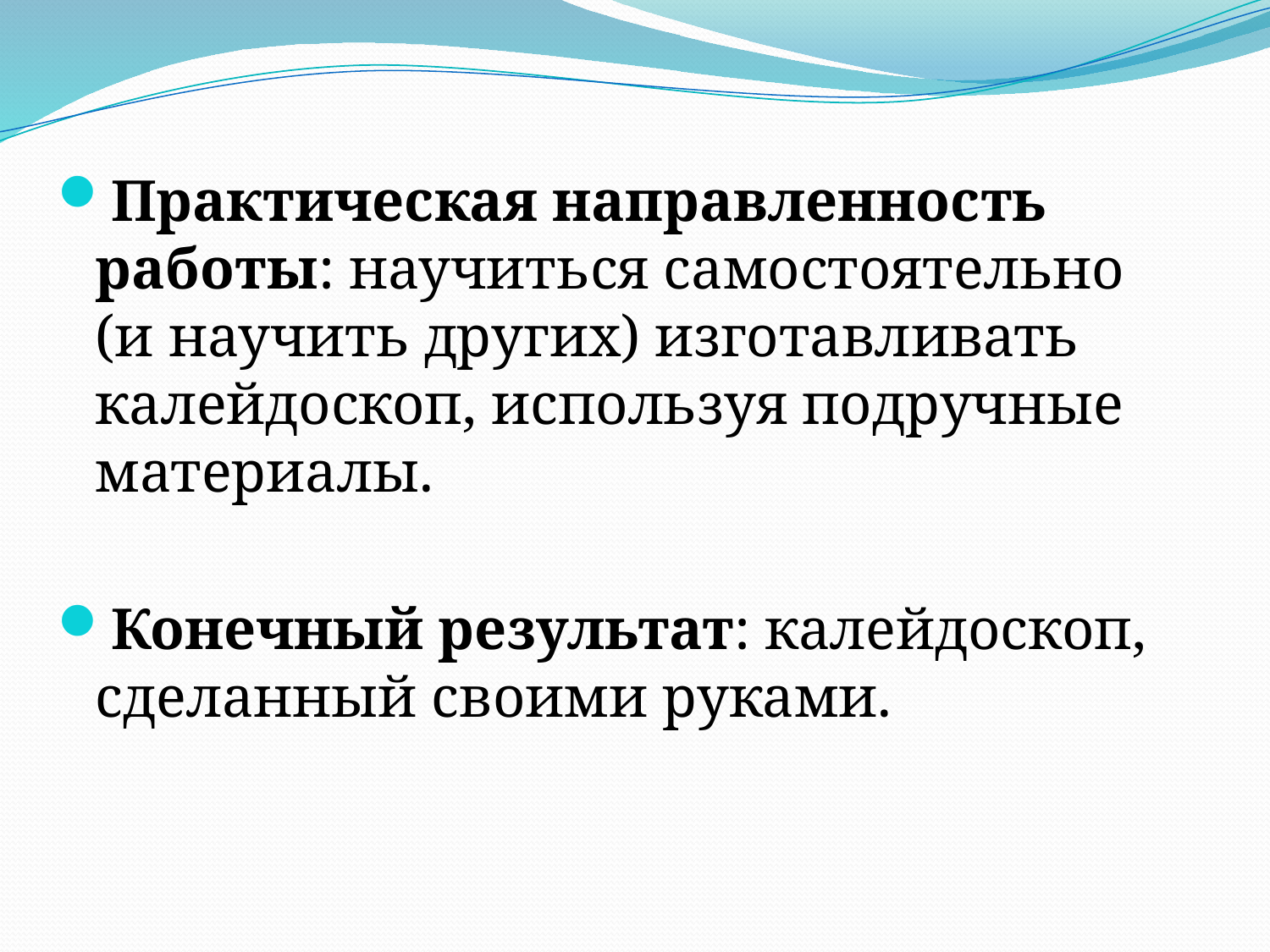

Практическая направленность работы: научиться самостоятельно (и научить других) изготавливать калейдоскоп, используя подручные материалы.

Конечный результат: калейдоскоп, сделанный своими руками.